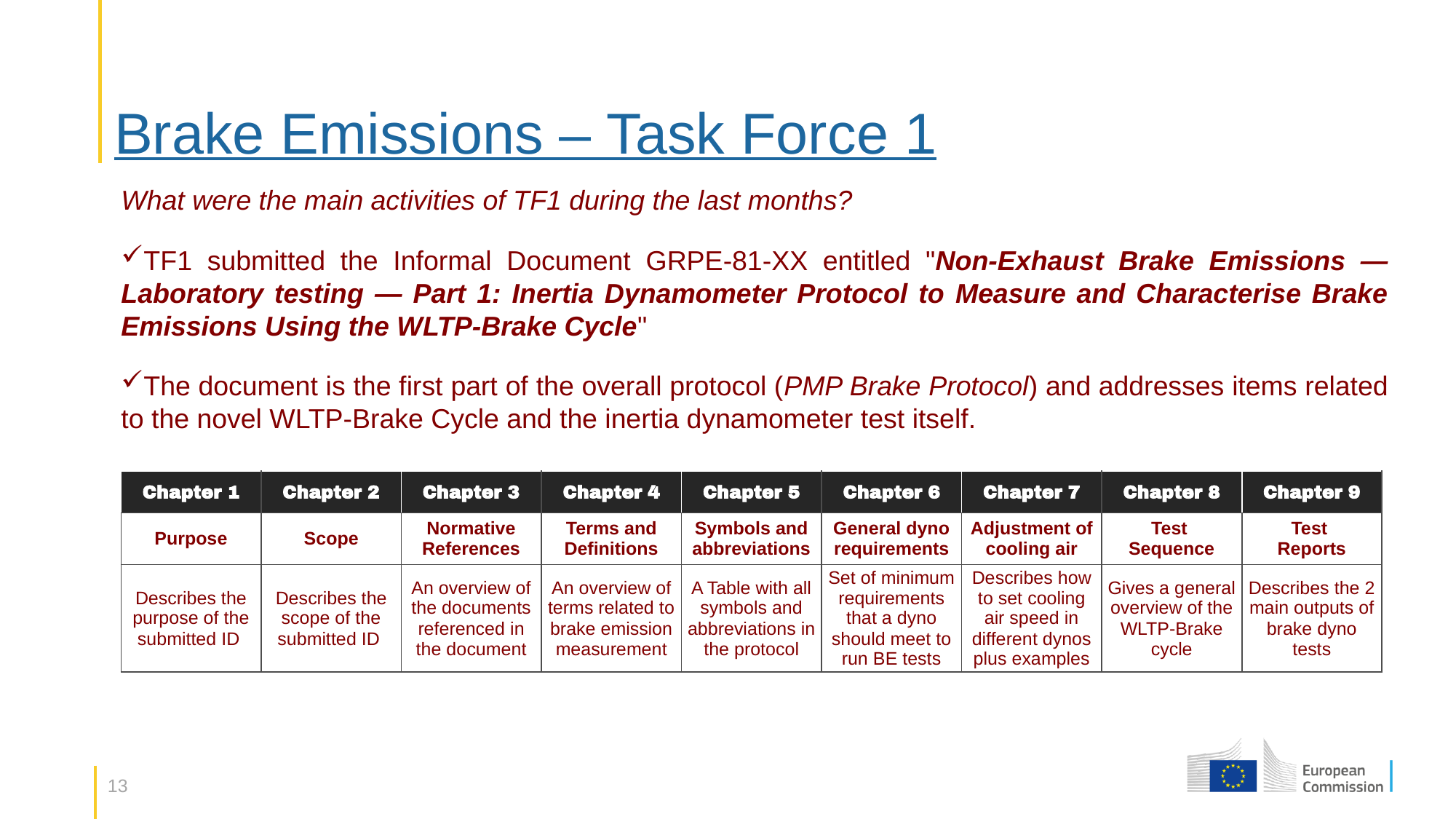

# Brake Emissions – Task Force 1
What were the main activities of TF1 during the last months?
TF1 submitted the Informal Document GRPE-81-XX entitled "Non-Exhaust Brake Emissions — Laboratory testing — Part 1: Inertia Dynamometer Protocol to Measure and Characterise Brake Emissions Using the WLTP-Brake Cycle"
The document is the first part of the overall protocol (PMP Brake Protocol) and addresses items related to the novel WLTP-Brake Cycle and the inertia dynamometer test itself.

| Chapter 1 | Chapter 2 | Chapter 3 | Chapter 4 | Chapter 5 | Chapter 6 | Chapter 7 | Chapter 8 | Chapter 9 |
| --- | --- | --- | --- | --- | --- | --- | --- | --- |
| Purpose | Scope | Normative References | Terms and Definitions | Symbols and abbreviations | General dyno requirements | Adjustment of cooling air | Test Sequence | Test Reports |
| Describes the purpose of the submitted ID | Describes the scope of the submitted ID | An overview of the documents referenced in the document | An overview of terms related to brake emission measurement | A Table with all symbols and abbreviations in the protocol | Set of minimum requirements that a dyno should meet to run BE tests | Describes how to set cooling air speed in different dynos plus examples | Gives a general overview of the WLTP-Brake cycle | Describes the 2 main outputs of brake dyno tests |